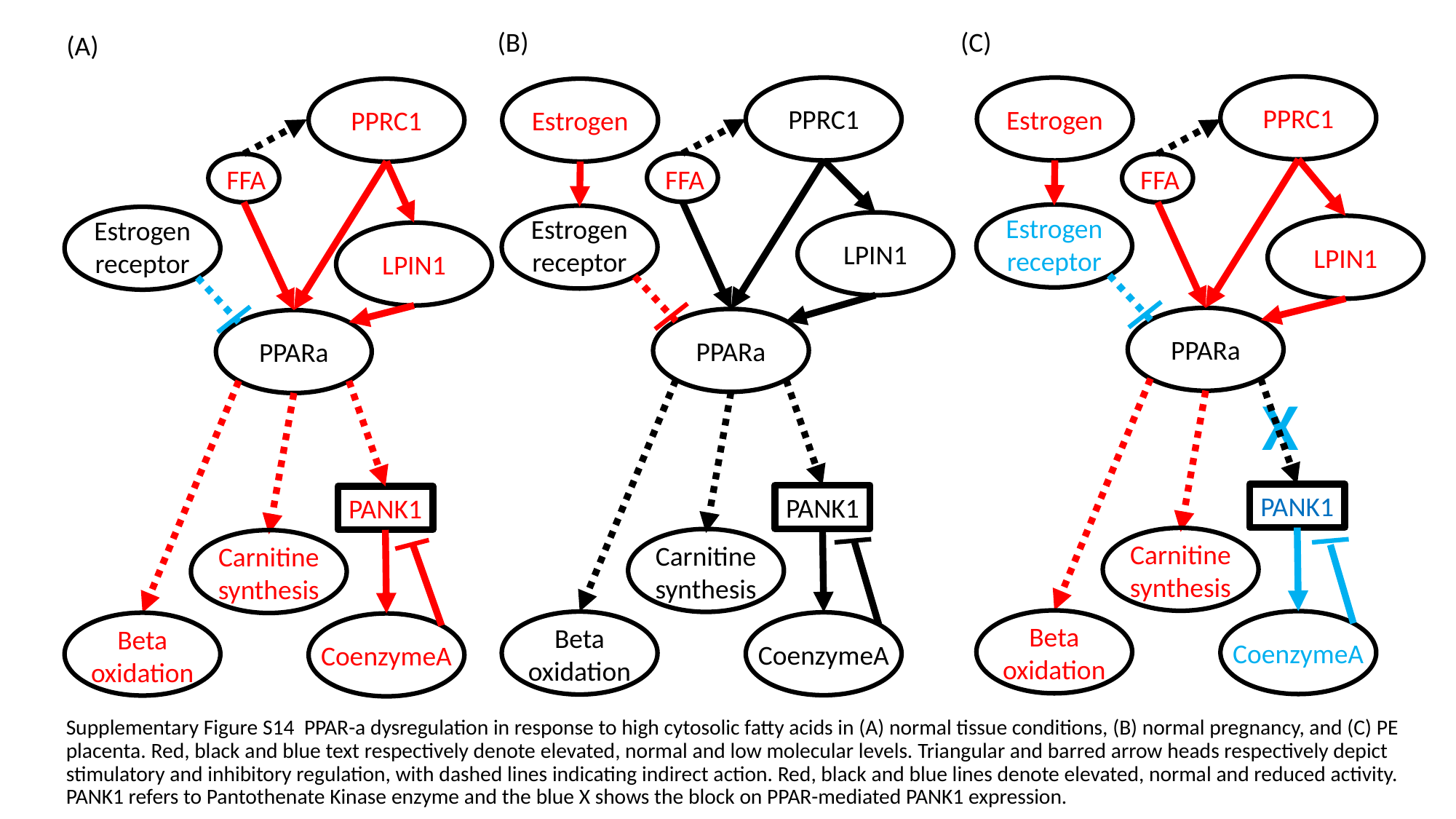

(B)
(C)
(A)

PPRC1
PPRC1
Estrogen
PPRC1
Estrogen

FFA
FFA
FFA

Estrogen
receptor

Estrogen
receptor

Estrogen
receptor

LPIN1
LPIN1
LPIN1

PPARa
PPARa
PPARa
X
PANK1
PANK1
PANK1

Carnitine
synthesis
Carnitine
synthesis
Carnitine
synthesis

Beta
oxidation
Beta
oxidation
Beta
oxidation
CoenzymeA
CoenzymeA
CoenzymeA
Supplementary Figure S14  PPAR-a dysregulation in response to high cytosolic fatty acids in (A) normal tissue conditions, (B) normal pregnancy, and (C) PE placenta. Red, black and blue text respectively denote elevated, normal and low molecular levels. Triangular and barred arrow heads respectively depict stimulatory and inhibitory regulation, with dashed lines indicating indirect action. Red, black and blue lines denote elevated, normal and reduced activity.  PANK1 refers to Pantothenate Kinase enzyme and the blue X shows the block on PPAR-mediated PANK1 expression.